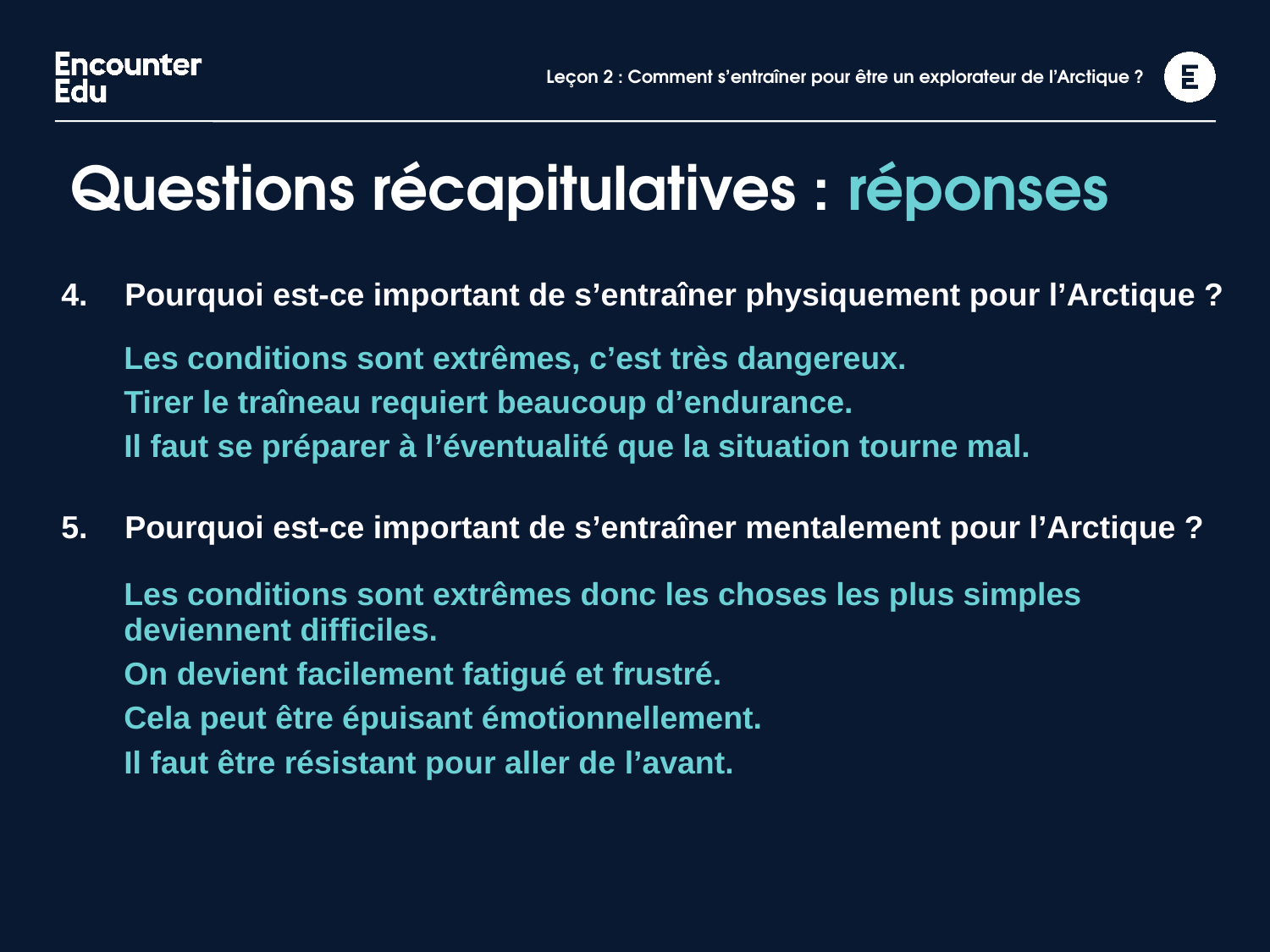

# Leçon 2 : Comment s’entraîner pour être un explorateur de l’Arctique ?
Questions récapitulatives : réponses
| Pourquoi est-ce important de s’entraîner physiquement pour l’Arctique ? |
| --- |
| Les conditions sont extrêmes, c’est très dangereux. Tirer le traîneau requiert beaucoup d’endurance. Il faut se préparer à l’éventualité que la situation tourne mal. |
| Pourquoi est-ce important de s’entraîner mentalement pour l’Arctique ? |
| Les conditions sont extrêmes donc les choses les plus simples deviennent difficiles. On devient facilement fatigué et frustré. Cela peut être épuisant émotionnellement. Il faut être résistant pour aller de l’avant. |
|  |
|  |